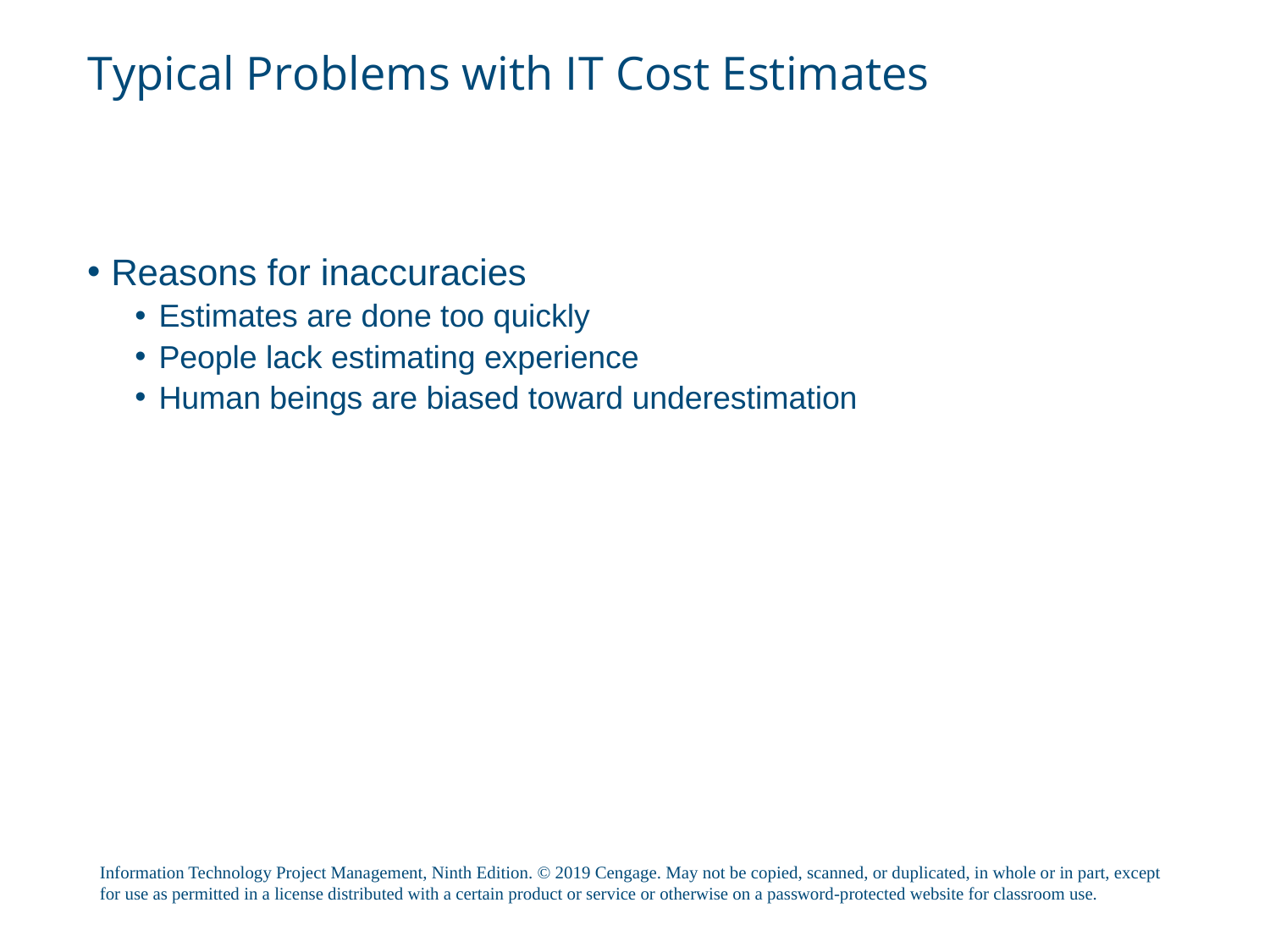

# Typical Problems with IT Cost Estimates
Reasons for inaccuracies
Estimates are done too quickly
People lack estimating experience
Human beings are biased toward underestimation
Information Technology Project Management, Ninth Edition. © 2019 Cengage. May not be copied, scanned, or duplicated, in whole or in part, except for use as permitted in a license distributed with a certain product or service or otherwise on a password-protected website for classroom use.